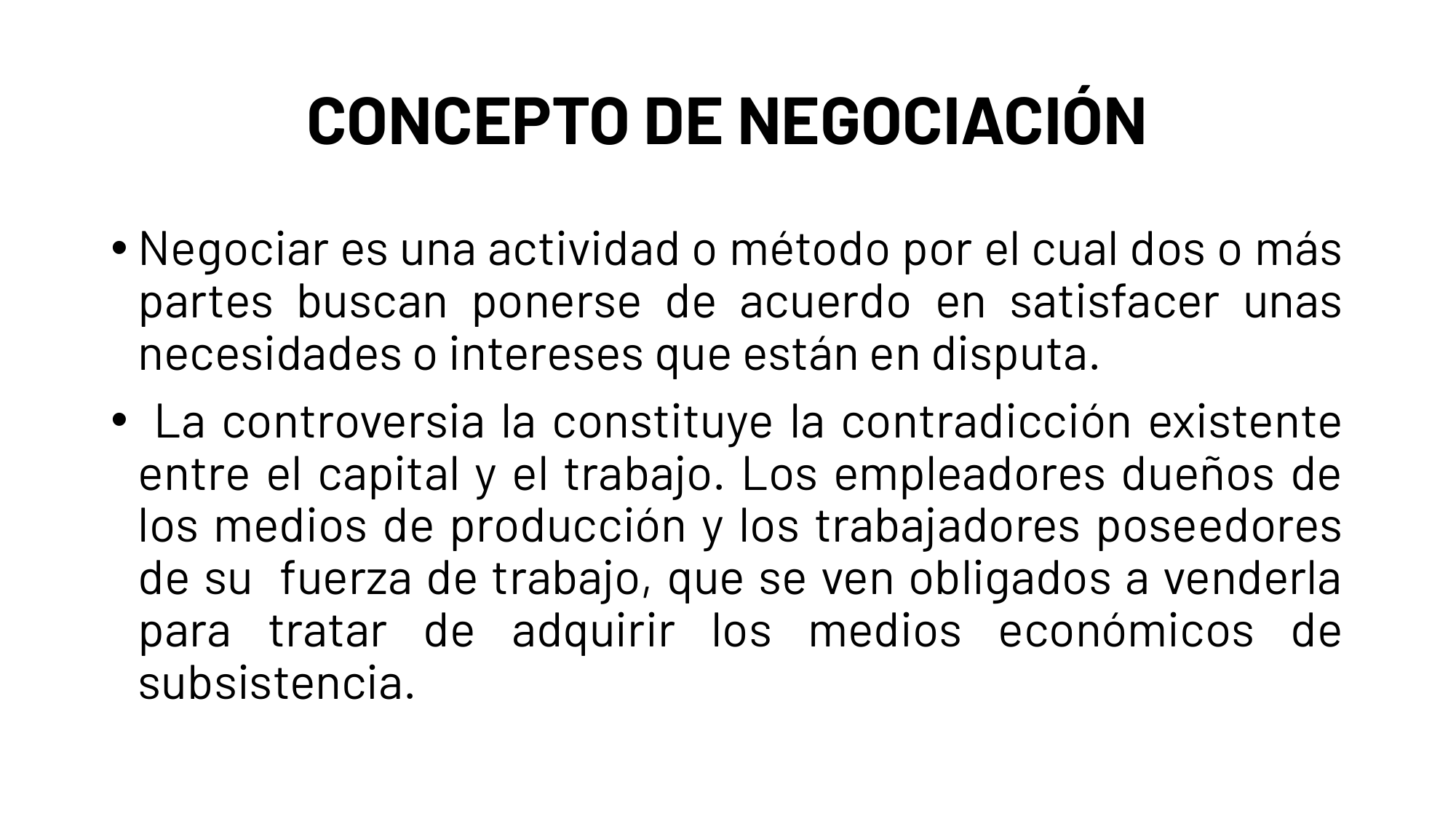

# CONCEPTO DE NEGOCIACIÓN
Negociar es una actividad o método por el cual dos o más partes buscan ponerse de acuerdo en satisfacer unas necesidades o intereses que están en disputa.
 La controversia la constituye la contradicción existente entre el capital y el trabajo. Los empleadores dueños de los medios de producción y los trabajadores poseedores de su  fuerza de trabajo, que se ven obligados a venderla para tratar de adquirir los medios económicos de subsistencia.